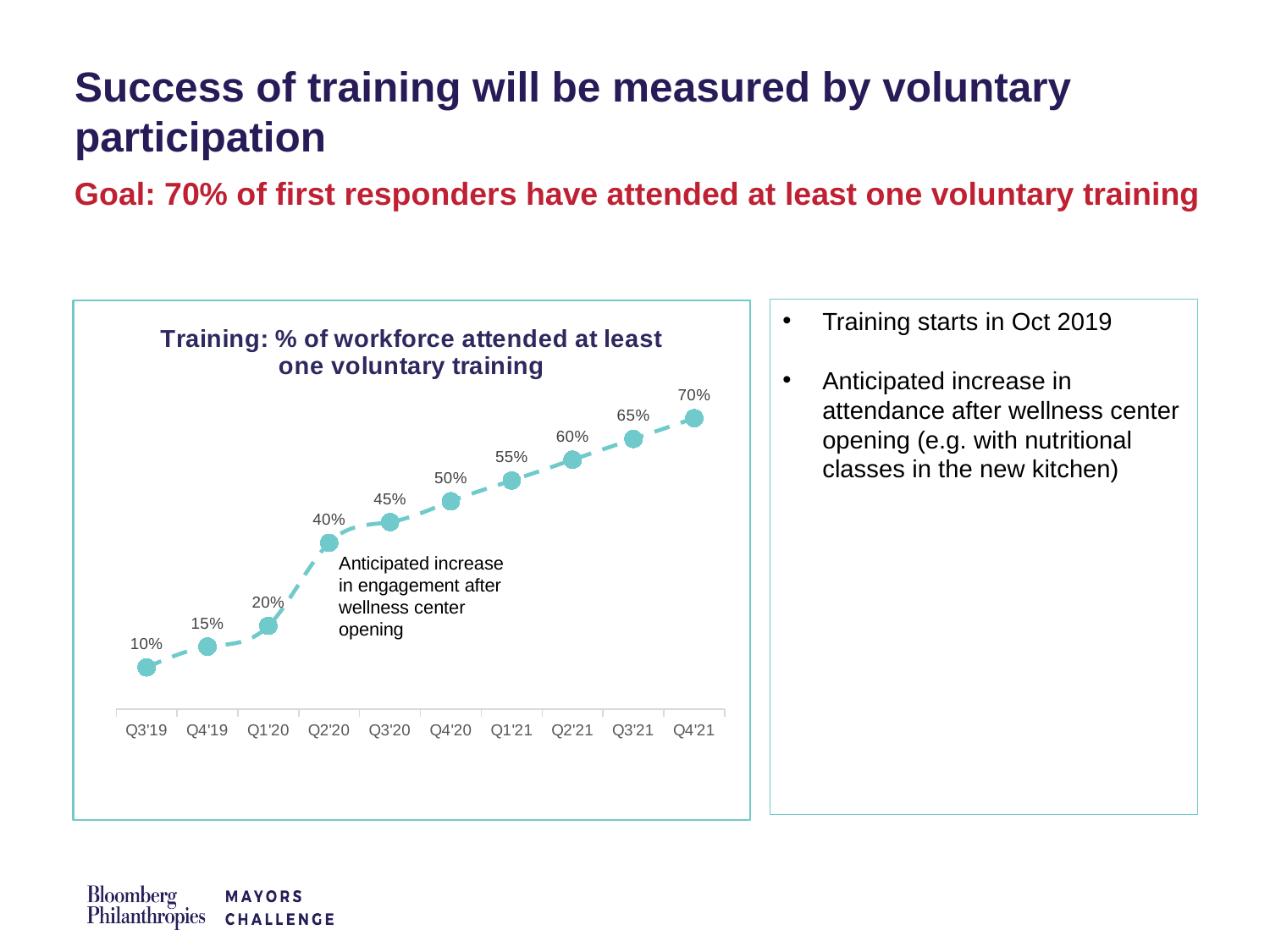

Success of training will be measured by voluntary participation
Goal: 70% of first responders have attended at least one voluntary training

### Chart: Training: % of workforce attended at least one voluntary training

| Category |  |
|---|---|
| Q3'19 | 0.1 |
| Q4'19 | 0.15 |
| Q1'20 | 0.2 |
| Q2'20 | 0.4 |
| Q3'20 | 0.45 |
| Q4'20 | 0.5 |
| Q1'21 | 0.55 |
| Q2'21 | 0.6 |
| Q3'21 | 0.65 |
| Q4'21 | 0.7 |
Training starts in Oct 2019

Anticipated increase in attendance after wellness center opening (e.g. with nutritional classes in the new kitchen)

Anticipated increase in engagement after wellness center opening